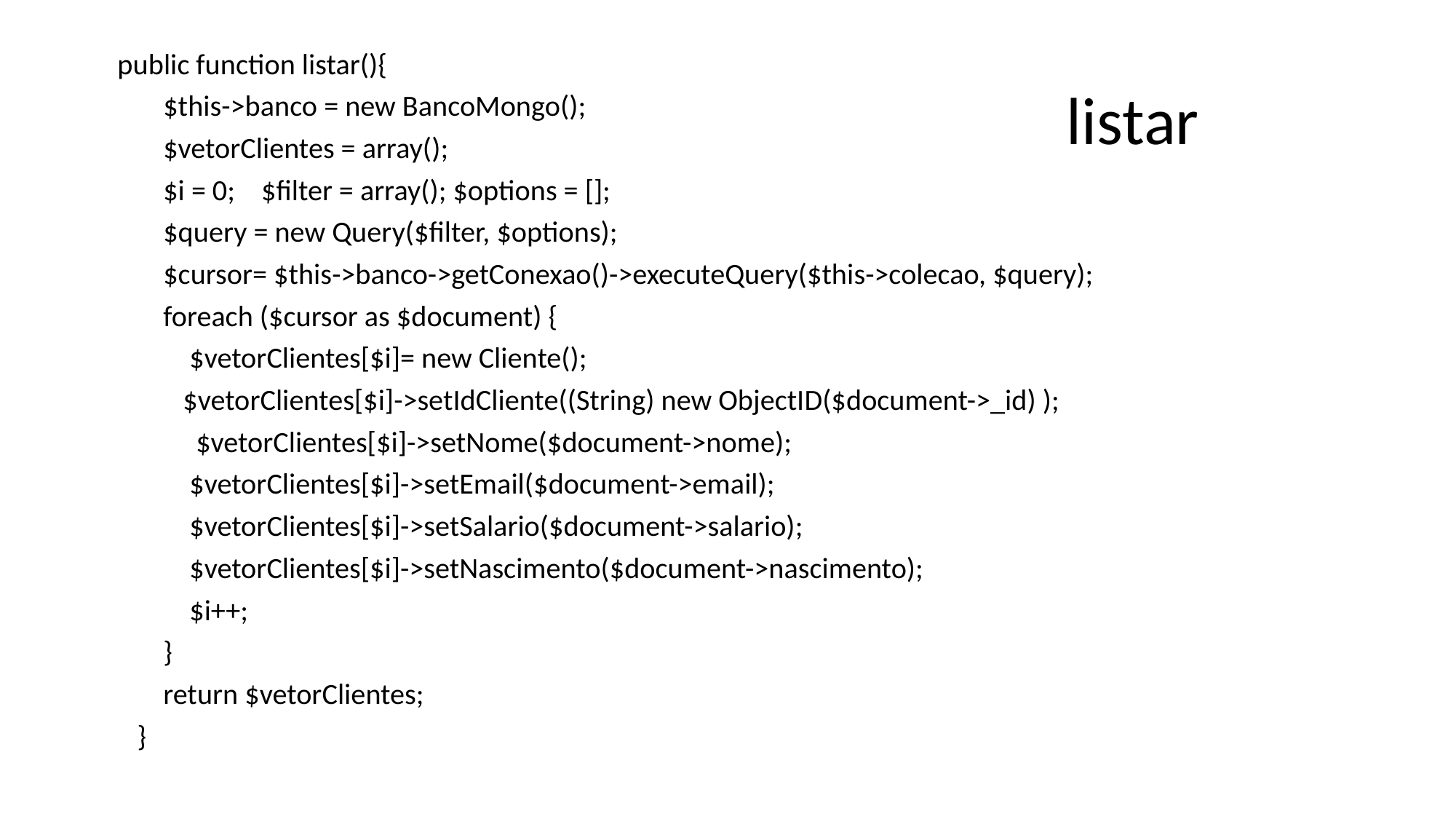

public function listar(){
        $this->banco = new BancoMongo();
        $vetorClientes = array();
        $i = 0;    $filter = array(); $options = [];
        $query = new Query($filter, $options);
        $cursor= $this->banco->getConexao()->executeQuery($this->colecao, $query);
        foreach ($cursor as $document) {
            $vetorClientes[$i]= new Cliente();
           $vetorClientes[$i]->setIdCliente((String) new ObjectID($document->_id) );
             $vetorClientes[$i]->setNome($document->nome);
            $vetorClientes[$i]->setEmail($document->email);
            $vetorClientes[$i]->setSalario($document->salario);
            $vetorClientes[$i]->setNascimento($document->nascimento);
            $i++;
        }
        return $vetorClientes;
    }
# listar